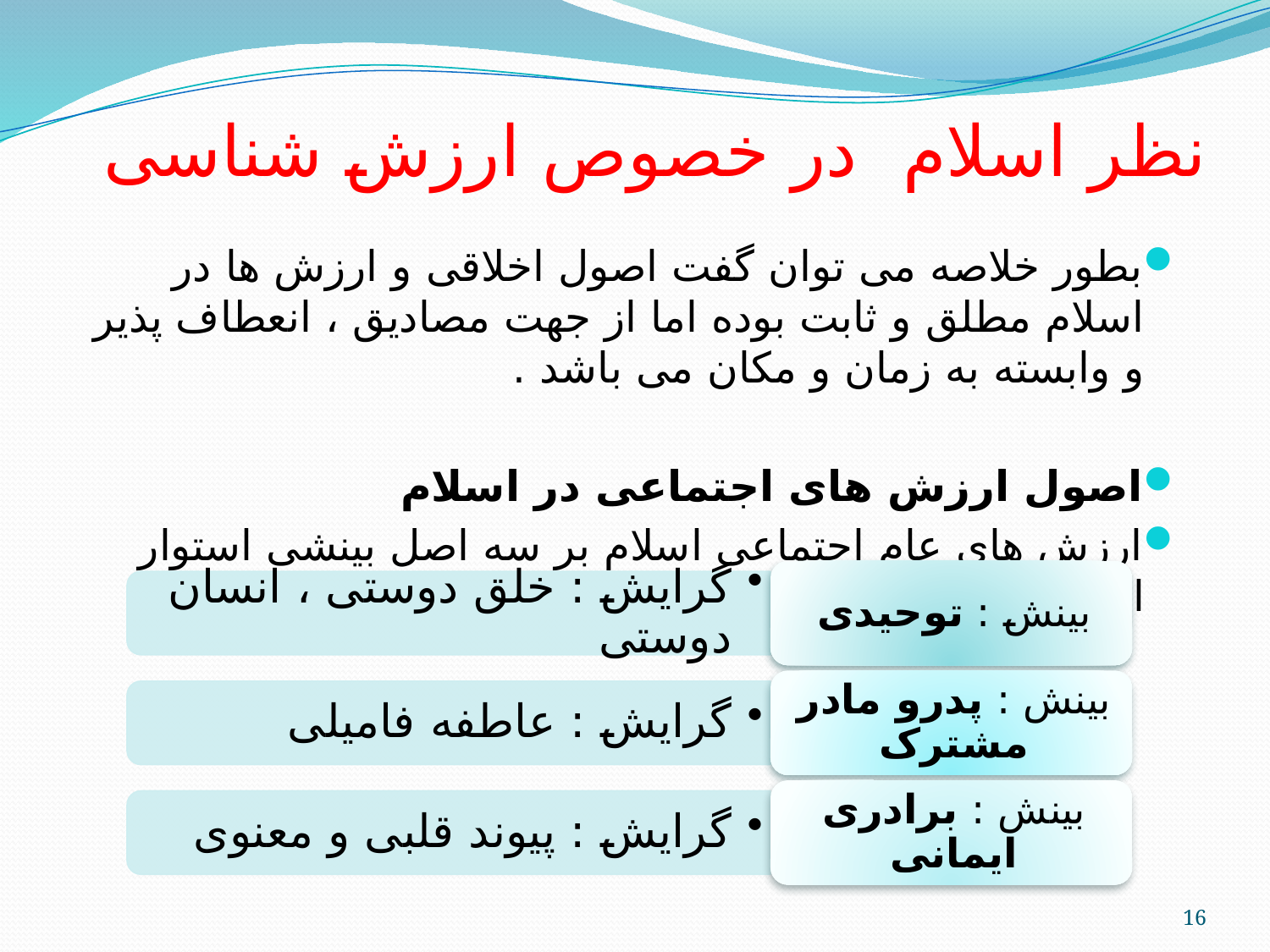

# نظر اسلام  در خصوص ارزش شناسی
بطور خلاصه می توان گفت اصول اخلاقی و ارزش ها در اسلام مطلق و ثابت بوده اما از جهت مصادیق ، انعطاف پذیر و وابسته به زمان و مکان می باشد .

اصول ارزش های اجتماعی در اسلام
ارزش های عام اجتماعی اسلام بر سه اصل بینشی استوار است :

گرایش : خلق دوستی ، انسان دوستی
بینش : توحیدی
گرایش : عاطفه فامیلی
بینش : پدرو مادر مشترک
گرایش : پیوند قلبی و معنوی
بینش : برادری ایمانی
16